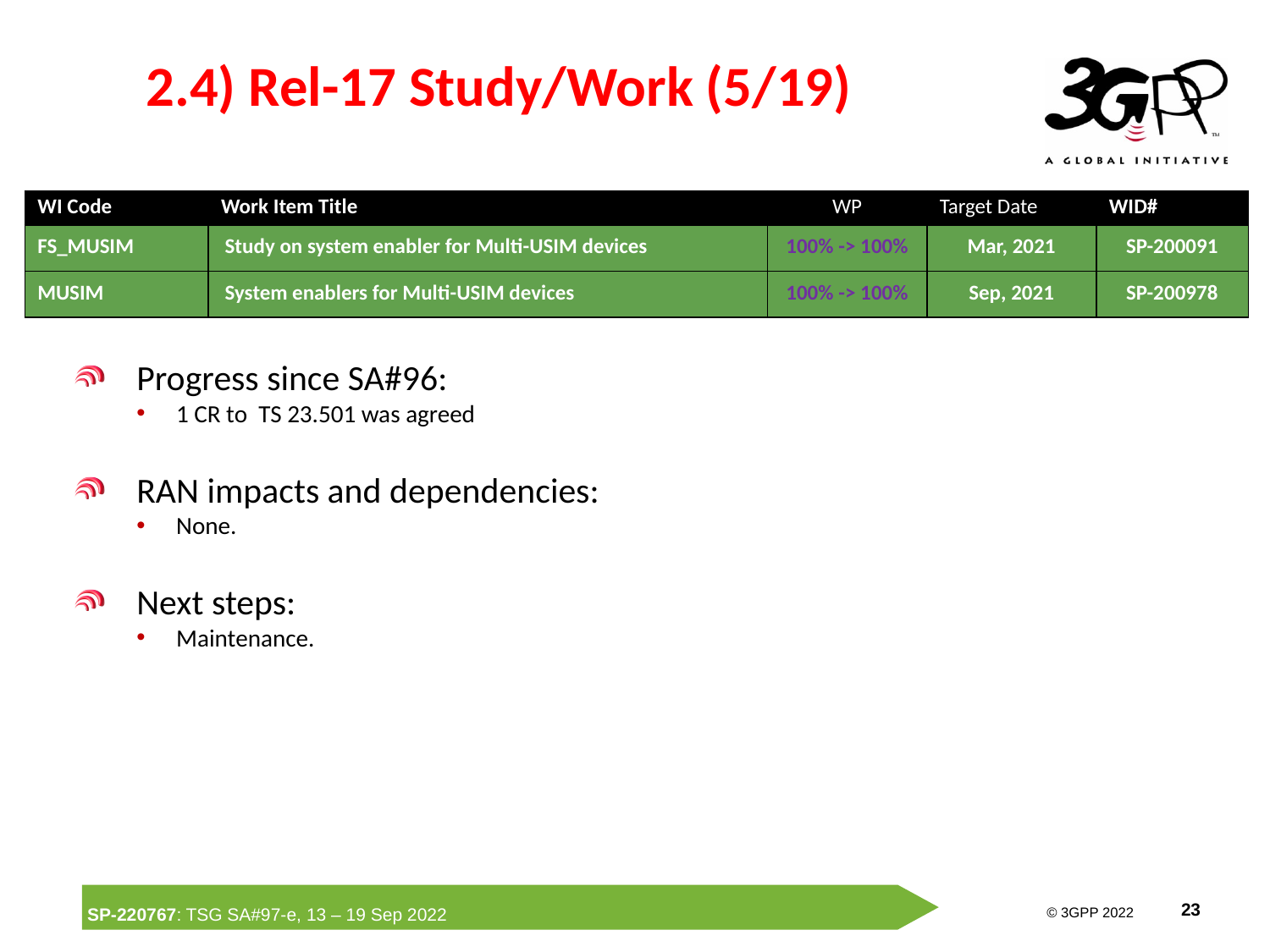

# 2.4) Rel-17 Study/Work (5/19)
| WI Code | Work Item Title | WP | Target Date | WID# |
| --- | --- | --- | --- | --- |
| FS\_MUSIM | Study on system enabler for Multi-USIM devices | 100% -> 100% | Mar, 2021 | SP-200091 |
| MUSIM | System enablers for Multi-USIM devices | 100% -> 100% | Sep, 2021 | SP-200978 |
Progress since SA#96:
1 CR to  TS 23.501 was agreed

RAN impacts and dependencies:
None.

Next steps:
Maintenance.